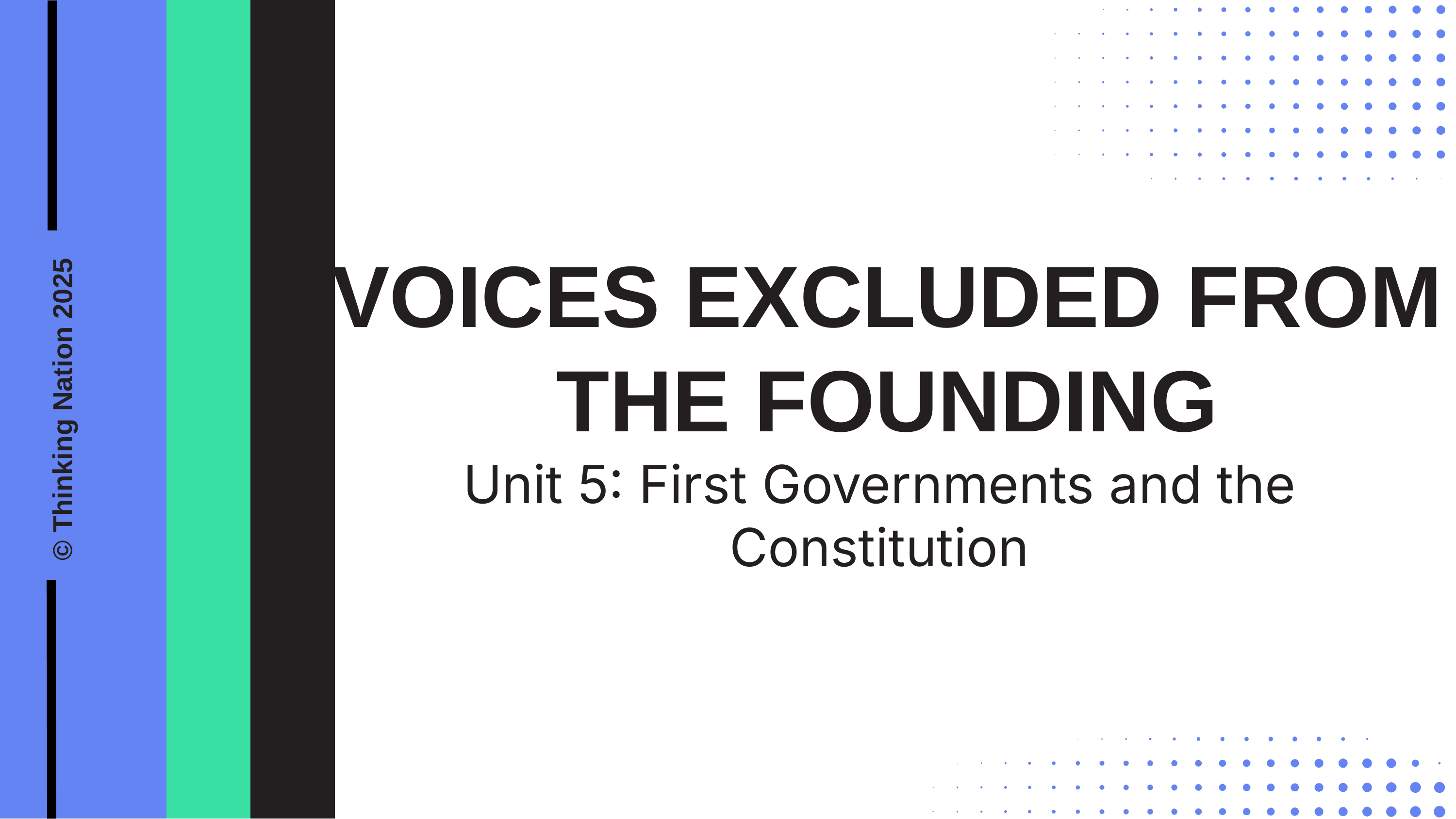

VOICES EXCLUDED FROM THE FOUNDING
© Thinking Nation 2025
Unit 5: First Governments and the Constitution